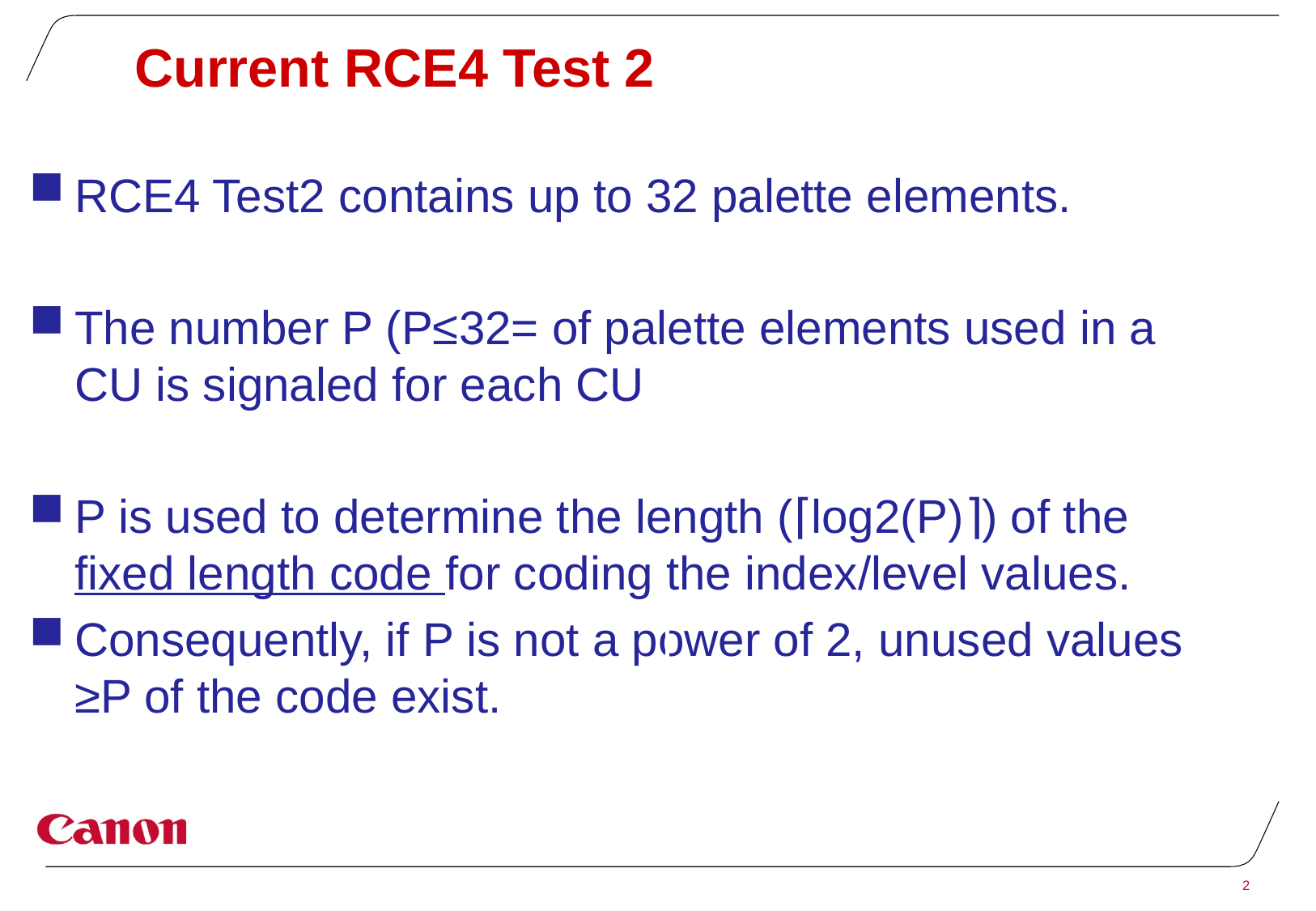

# Current RCE4 Test 2
RCE4 Test2 contains up to 32 palette elements.

The number P (P≤32= of palette elements used in a CU is signaled for each CU

P is used to determine the length (⌈log2(P)⌉) of the fixed length code for coding the index/level values.
Consequently, if P is not a power of 2, unused values ≥P of the code exist.

2